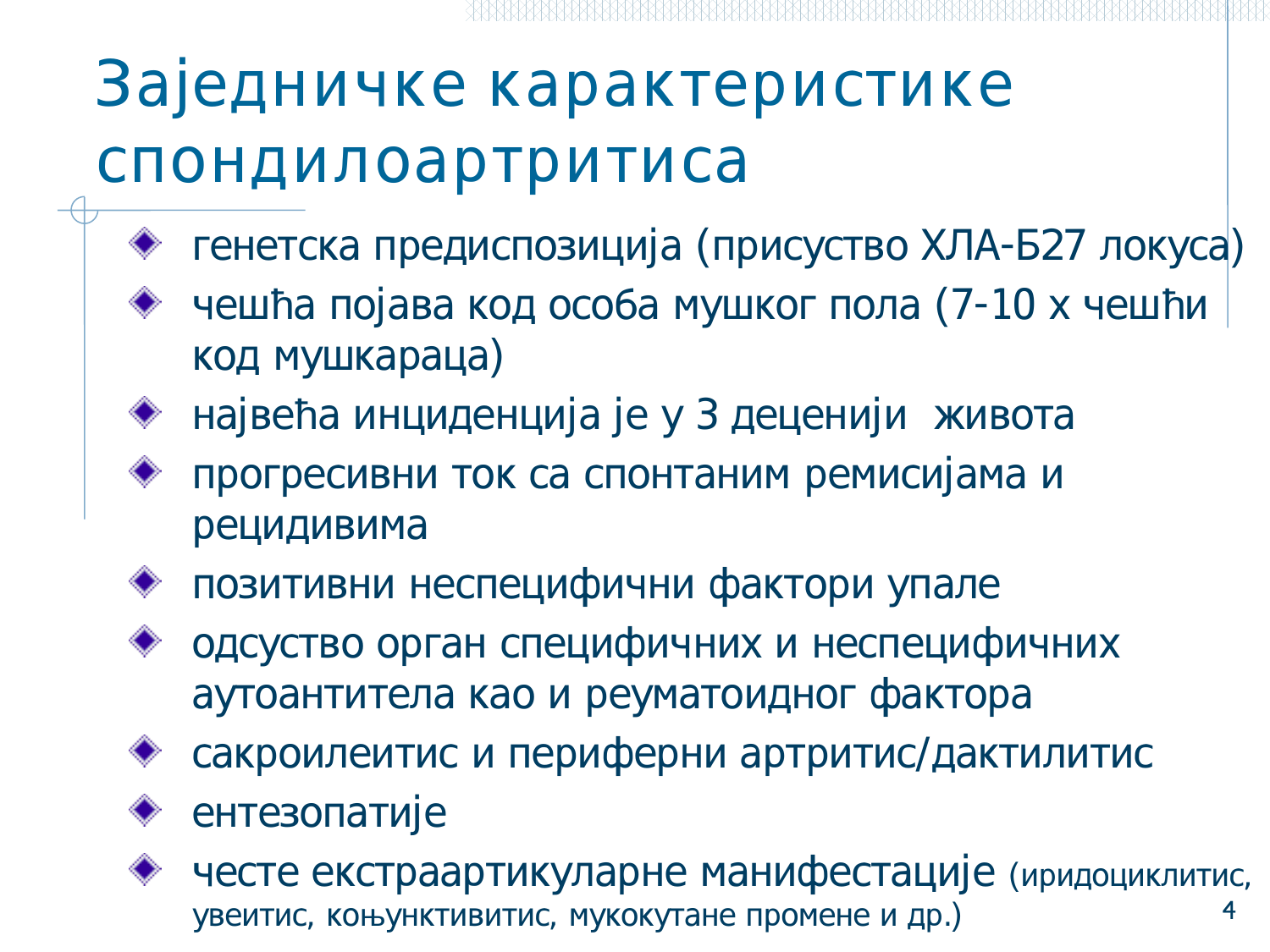

# Заједничке карактеристике спондилоартритиса
генетска предиспозиција (присуство ХЛА-Б27 локуса)
чешћа појава код особа мушког пола (7-10 х чешћи код мушкараца)
највећа инциденција је у 3 деценији  живота
прогресивни ток са спонтаним ремисијама и рецидивима
позитивни неспецифични фактори упале
одсуство орган специфичних и неспецифичних аутоантитела као и реуматоидног фактора
сакроилеитис и периферни артритис/дактилитис
ентезопатије
честе екстраартикуларне манифестације (иридоциклитис, увеитис, коњунктивитис, мукокутане промене и др.)
4